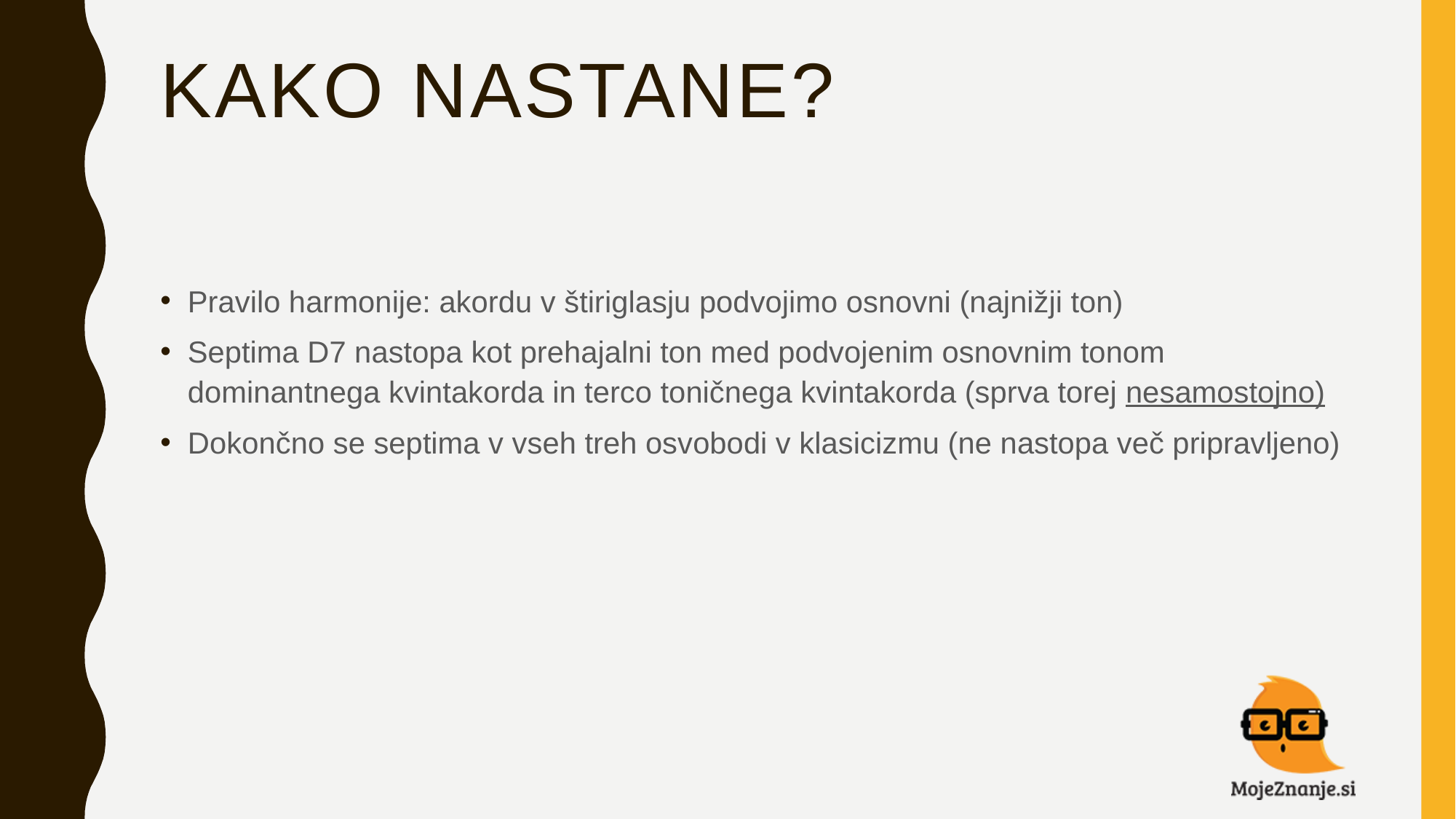

# Kako nastane?
Pravilo harmonije: akordu v štiriglasju podvojimo osnovni (najnižji ton)
Septima D7 nastopa kot prehajalni ton med podvojenim osnovnim tonom dominantnega kvintakorda in terco toničnega kvintakorda (sprva torej nesamostojno)
Dokončno se septima v vseh treh osvobodi v klasicizmu (ne nastopa več pripravljeno)